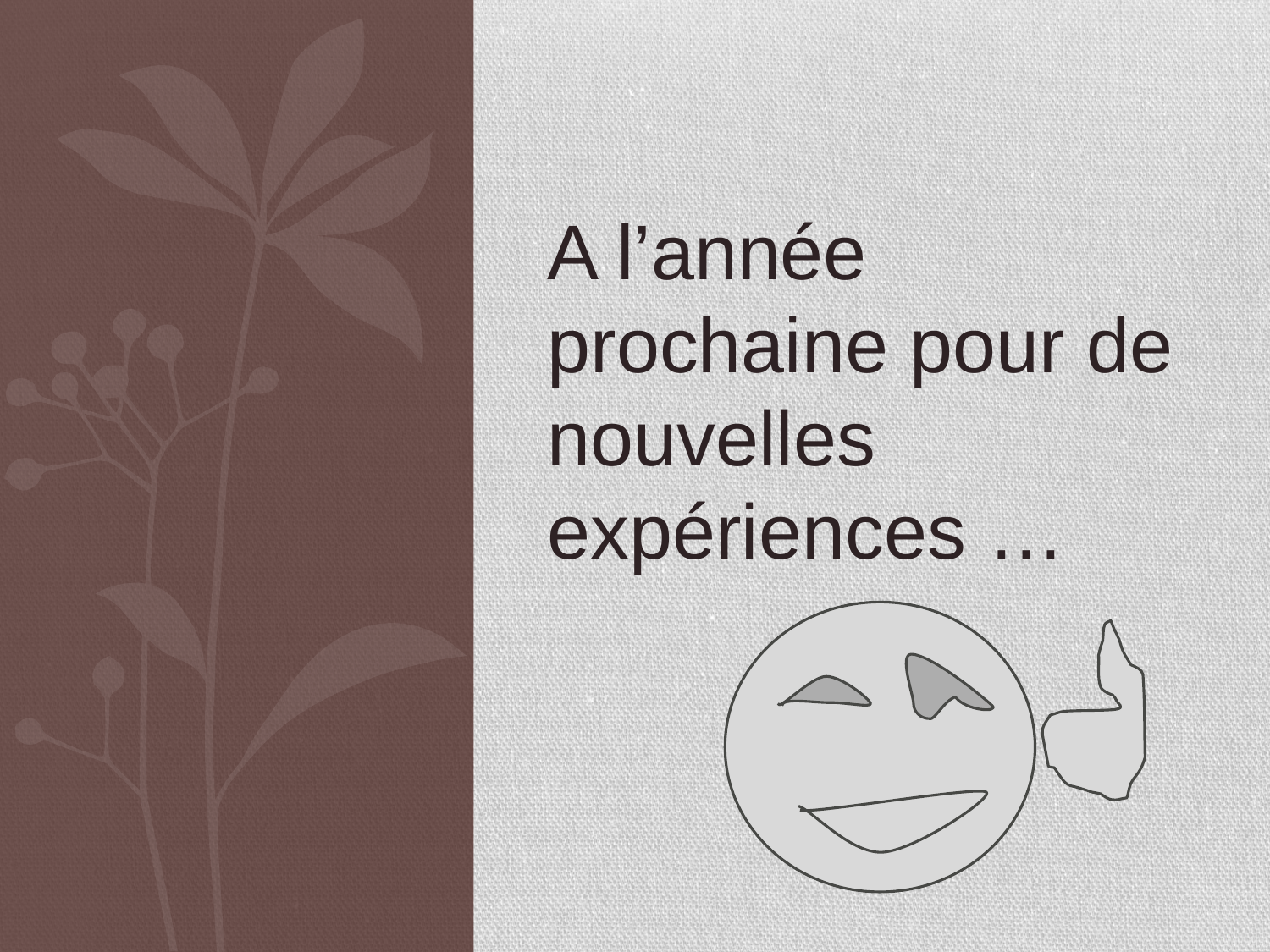

A l’année prochaine pour de nouvelles expériences …